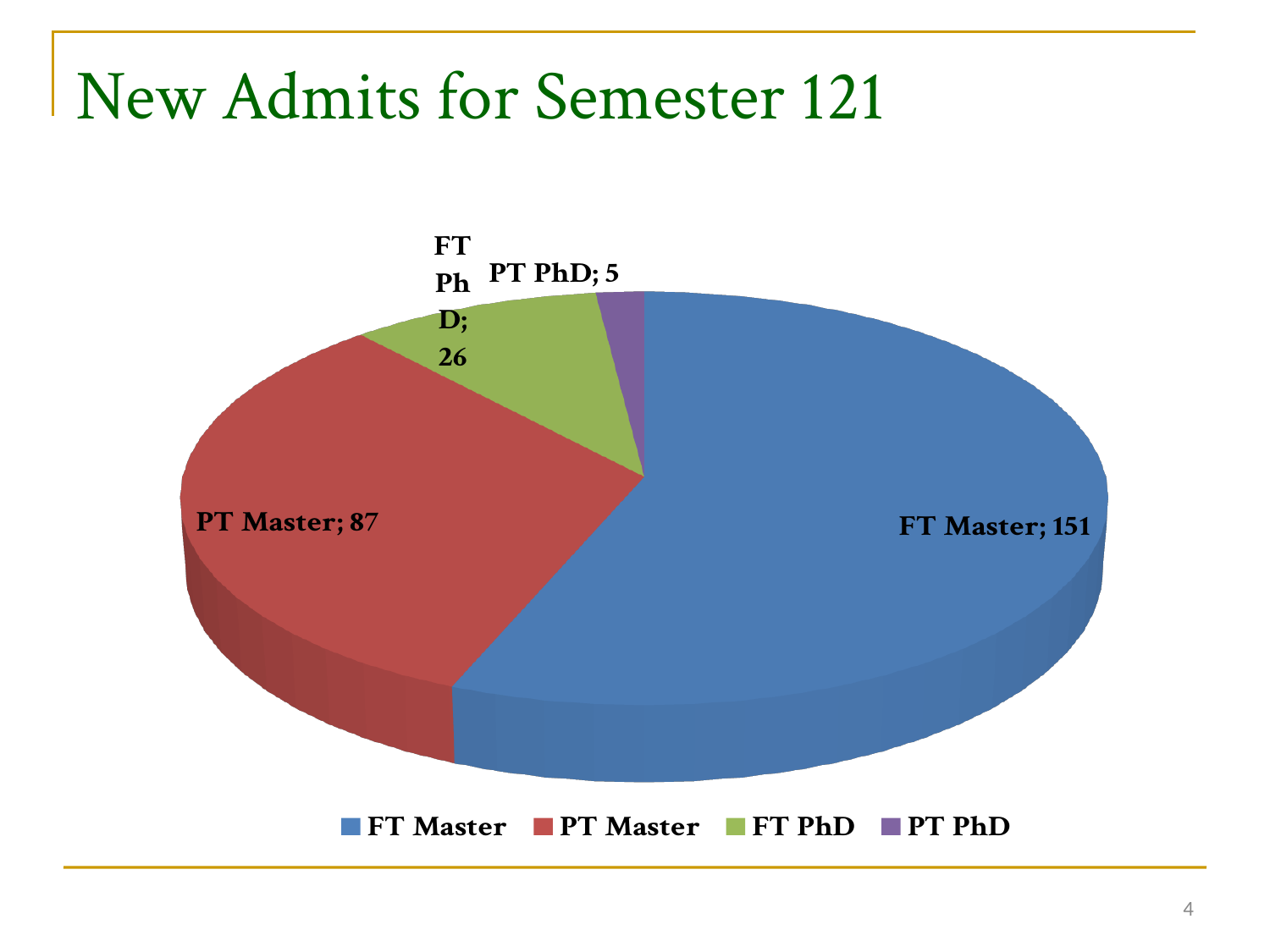

New Admits for Semester 121

[unsupported chart]

4